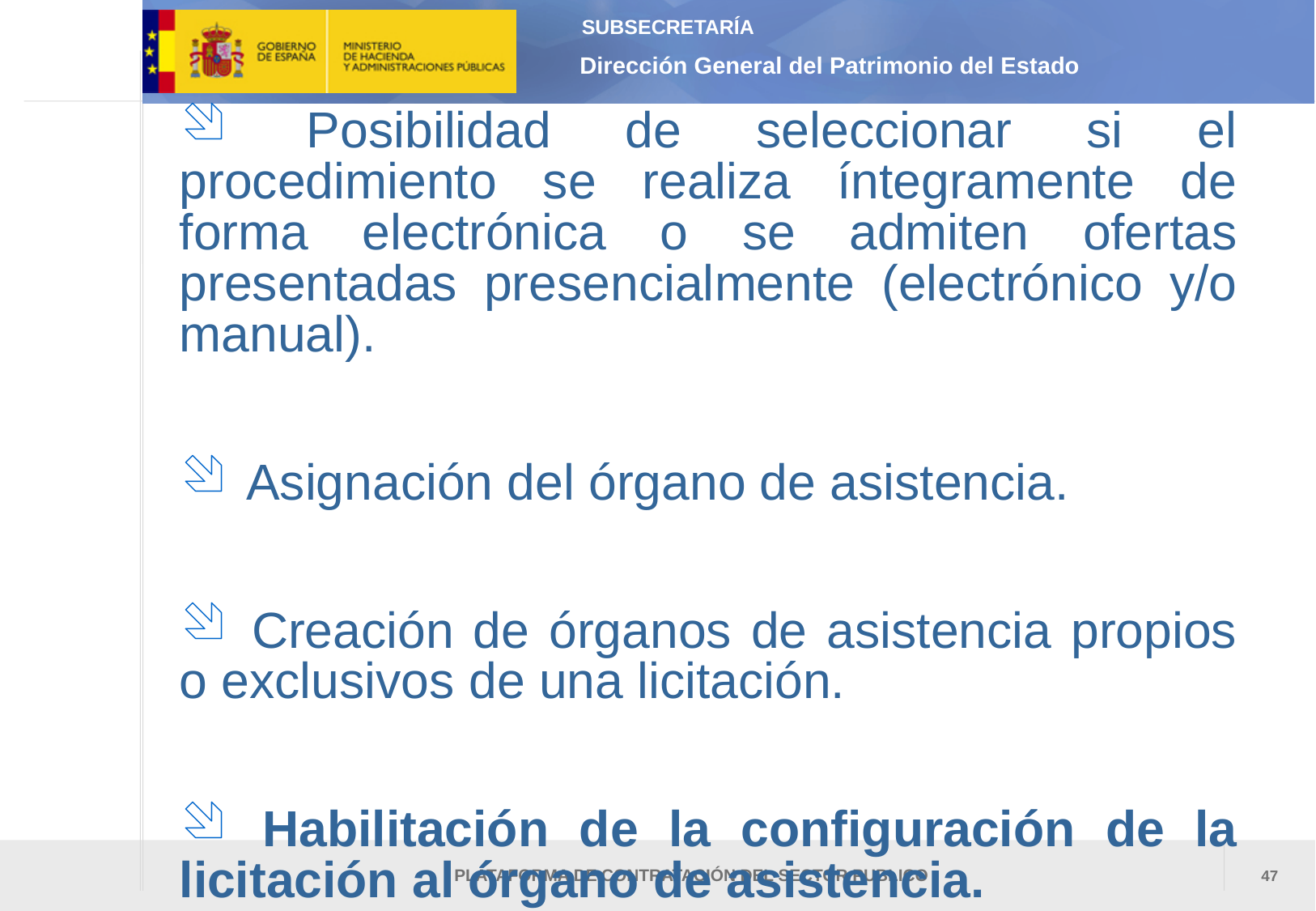

Posibilidad de seleccionar si el procedimiento se realiza íntegramente de forma electrónica o se admiten ofertas presentadas presencialmente (electrónico y/o manual).

 Asignación del órgano de asistencia.

 Creación de órganos de asistencia propios o exclusivos de una licitación.

 Habilitación de la configuración de la licitación al órgano de asistencia.